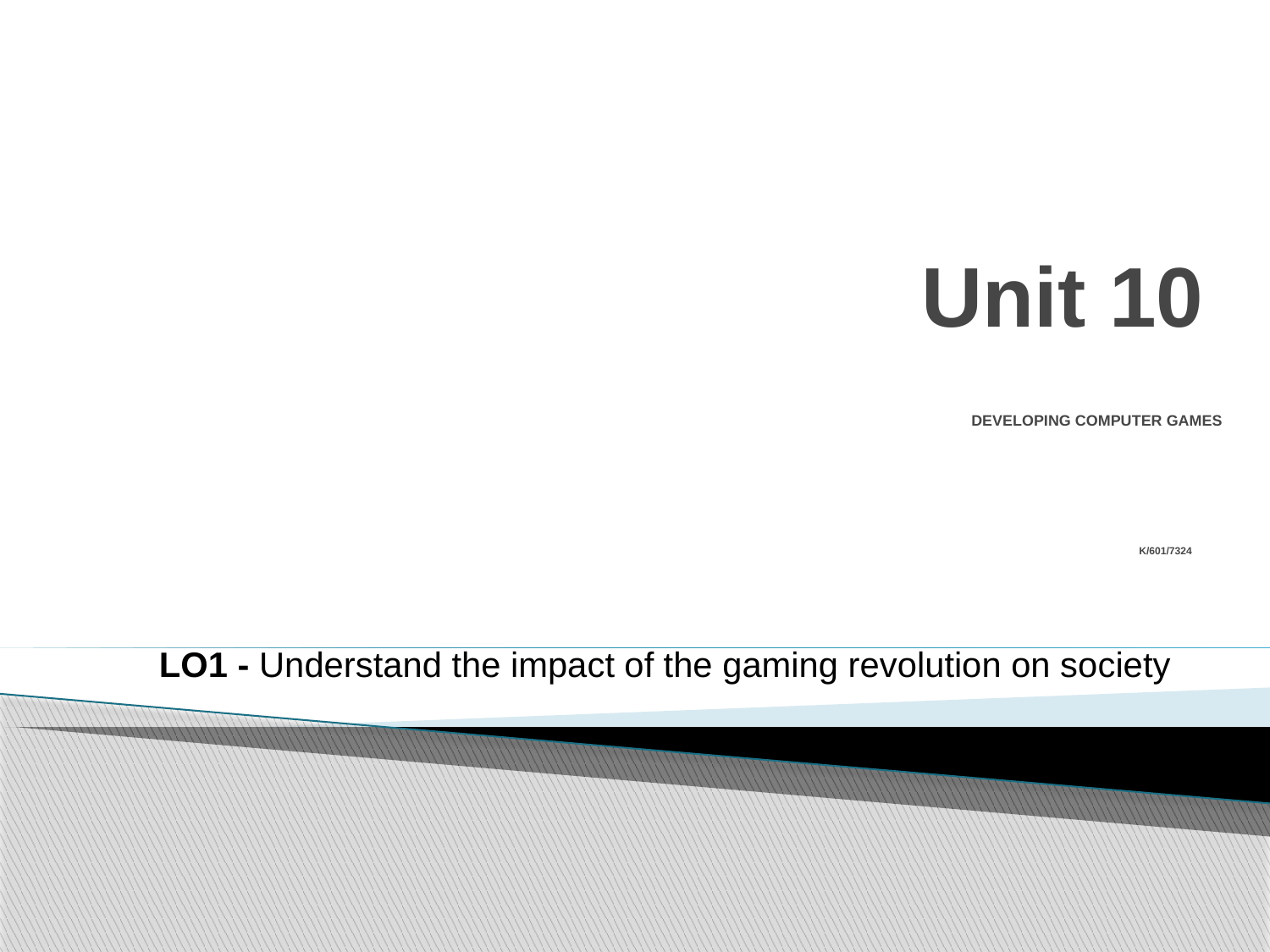

# Unit 10

DEVELOPING COMPUTER GAMES
K/601/7324
LO1 - Understand the impact of the gaming revolution on society